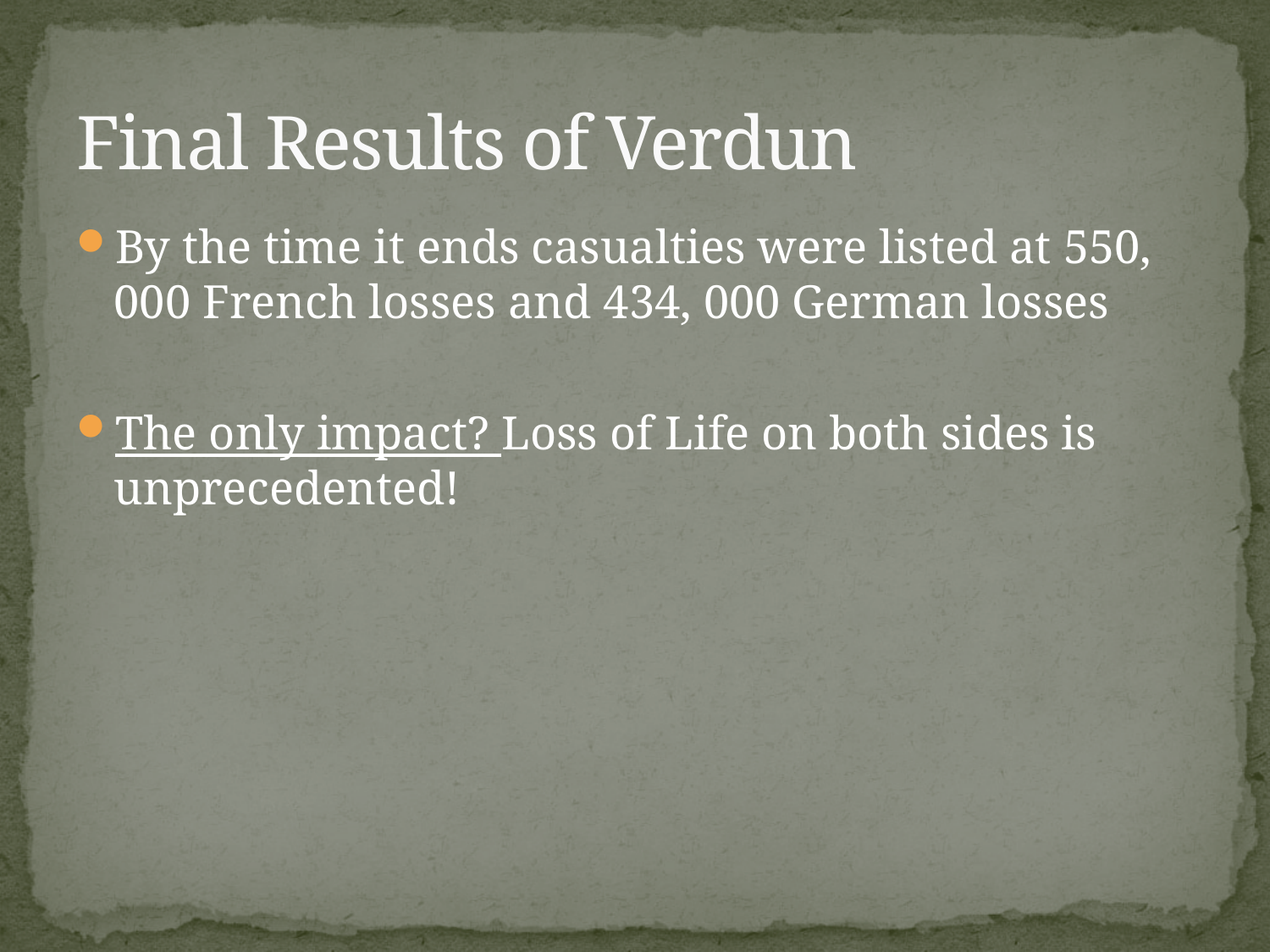

# Final Results of Verdun
By the time it ends casualties were listed at 550, 000 French losses and 434, 000 German losses

The only impact? Loss of Life on both sides is unprecedented!